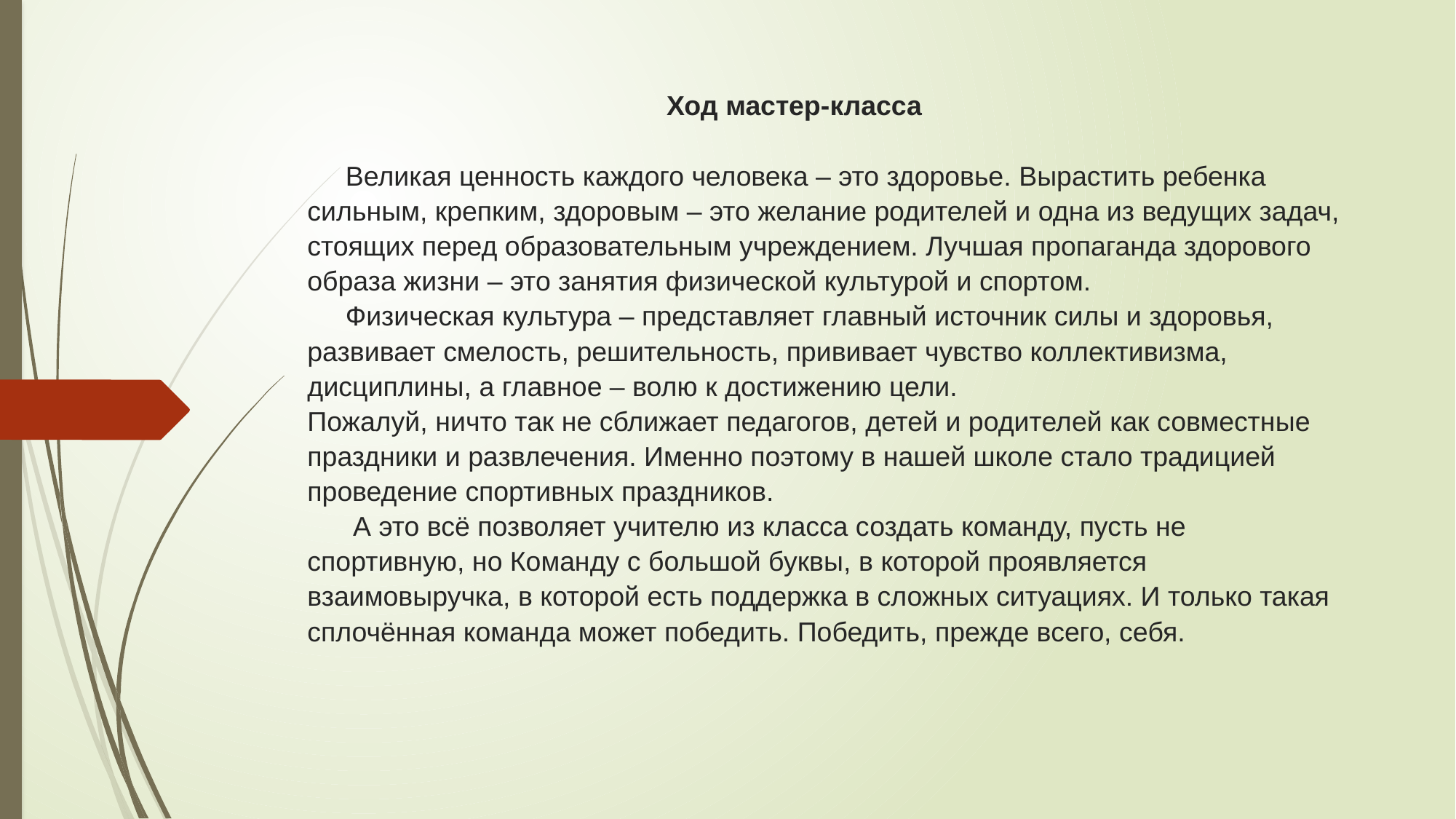

# Ход мастер-класса Великая ценность каждого человека – это здоровье. Вырастить ребенка сильным, крепким, здоровым – это желание родителей и одна из ведущих задач, стоящих перед образовательным учреждением. Лучшая пропаганда здорового образа жизни – это занятия физической культурой и спортом. Физическая культура – представляет главный источник силы и здоровья, развивает смелость, решительность, прививает чувство коллективизма, дисциплины, а главное – волю к достижению цели. Пожалуй, ничто так не сближает педагогов, детей и родителей как совместные праздники и развлечения. Именно поэтому в нашей школе стало традицией проведение спортивных праздников. А это всё позволяет учителю из класса создать команду, пусть не спортивную, но Команду с большой буквы, в которой проявляется взаимовыручка, в которой есть поддержка в сложных ситуациях. И только такая сплочённая команда может победить. Победить, прежде всего, себя.